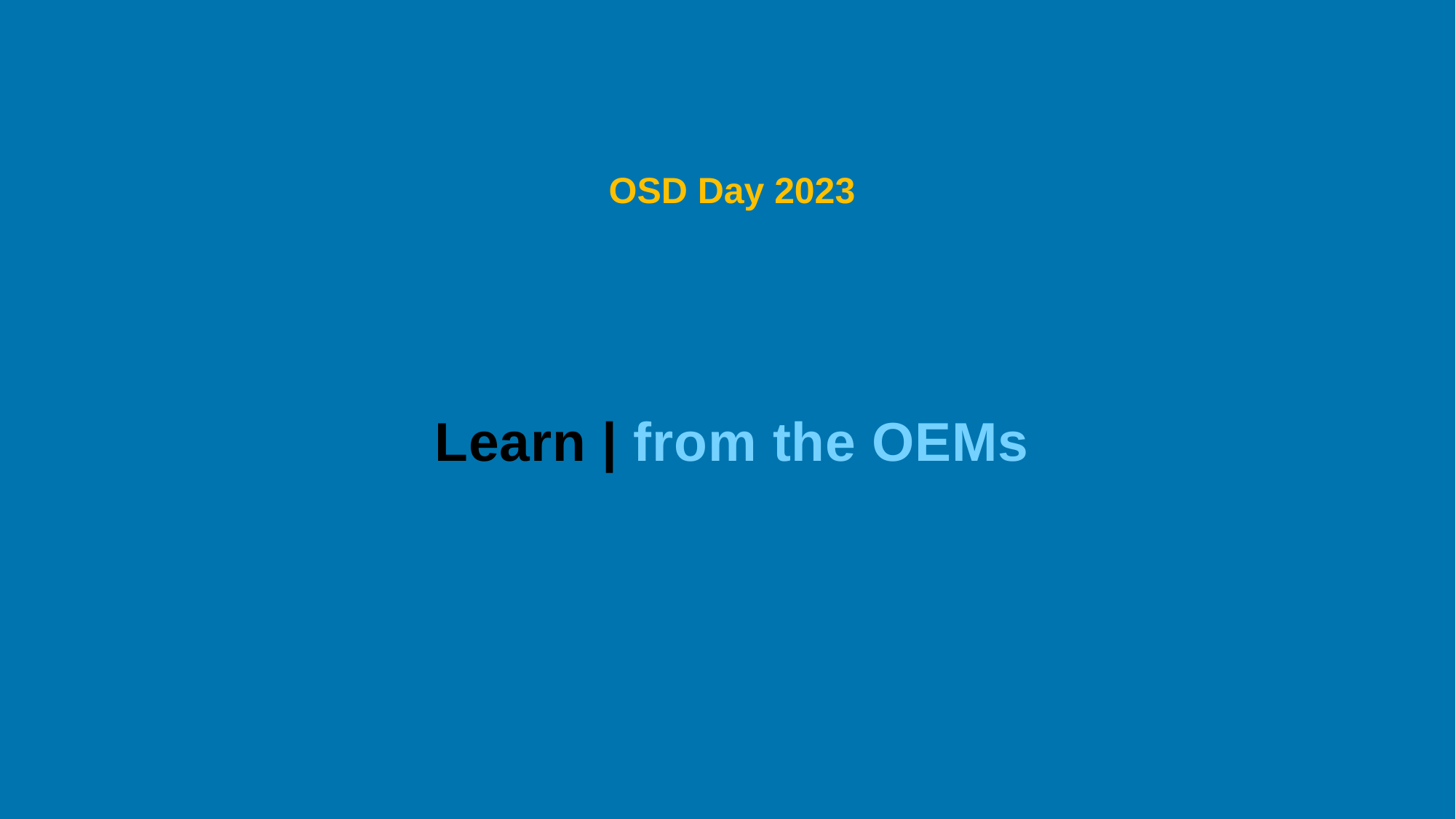

OSD Day 2023
# Learn | from the OEMs